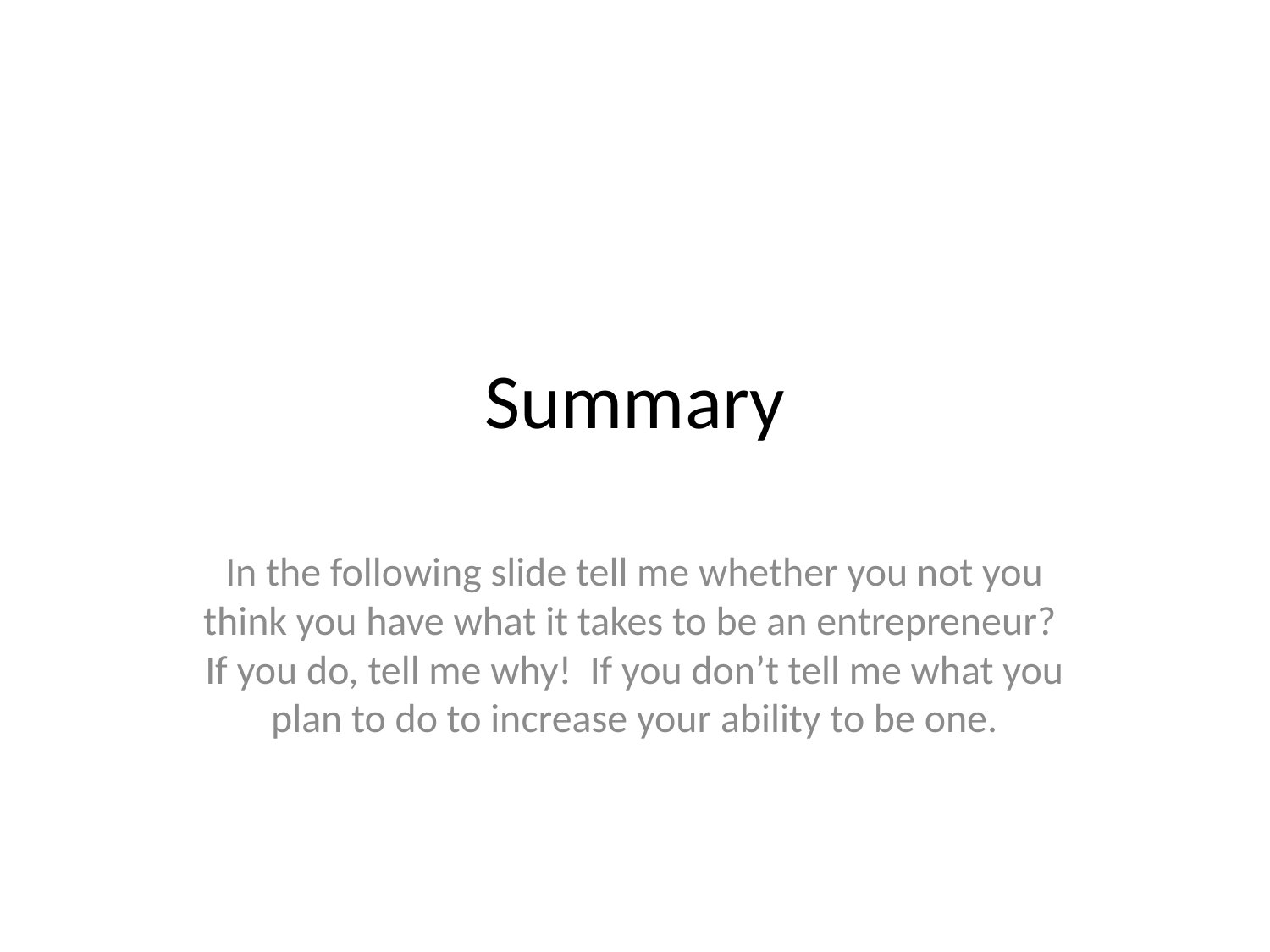

# Summary
In the following slide tell me whether you not you think you have what it takes to be an entrepreneur?  If you do, tell me why!  If you don’t tell me what you plan to do to increase your ability to be one.